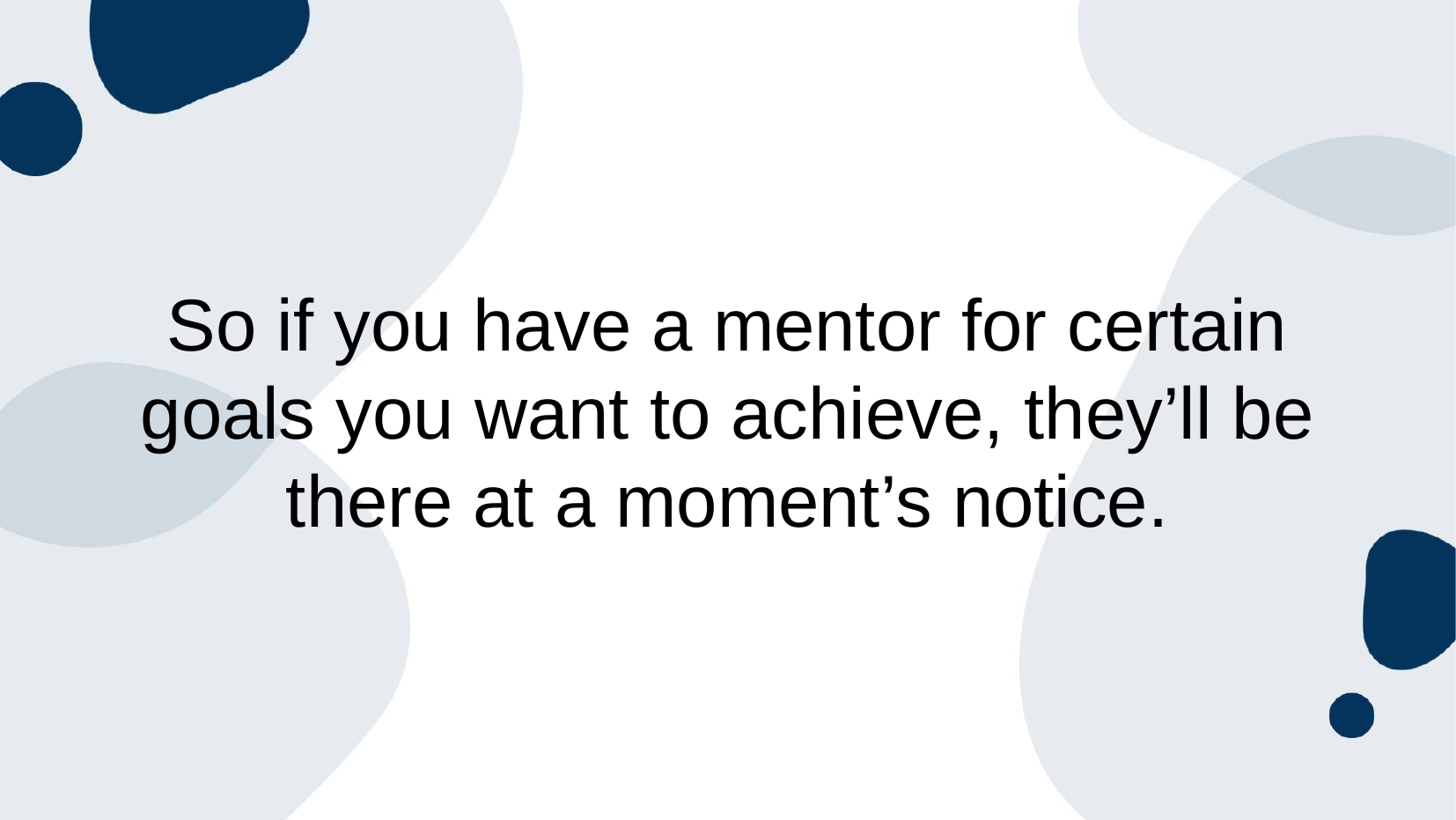

# So if you have a mentor for certain goals you want to achieve, they’ll be there at a moment’s notice.